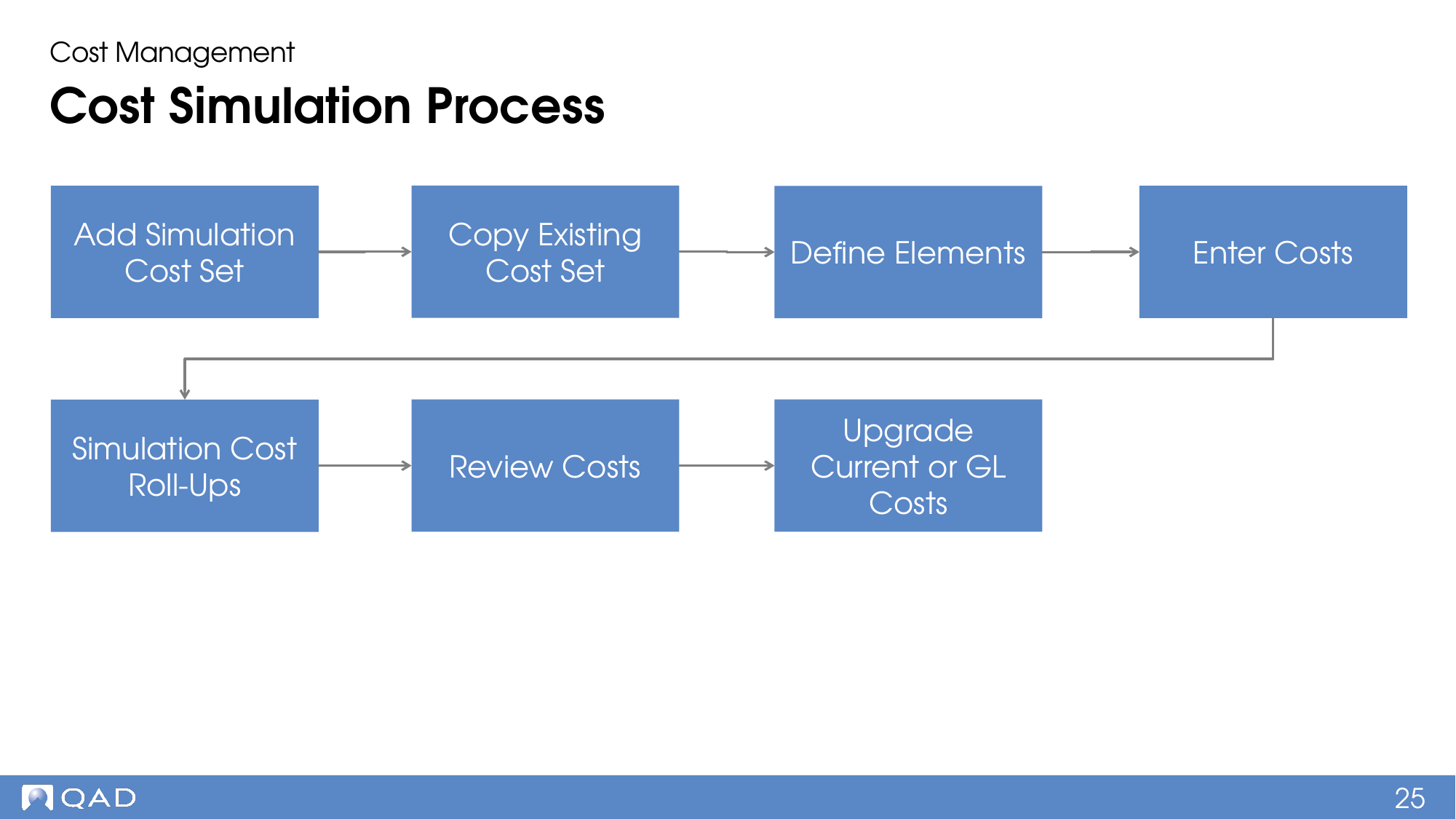

Cost Management
# Cost Simulation Process
Copy Existing Cost Set
Add Simulation Cost Set
Enter Costs
Define Elements
Review Costs
Upgrade Current or GL Costs
Simulation Cost Roll-Ups
25